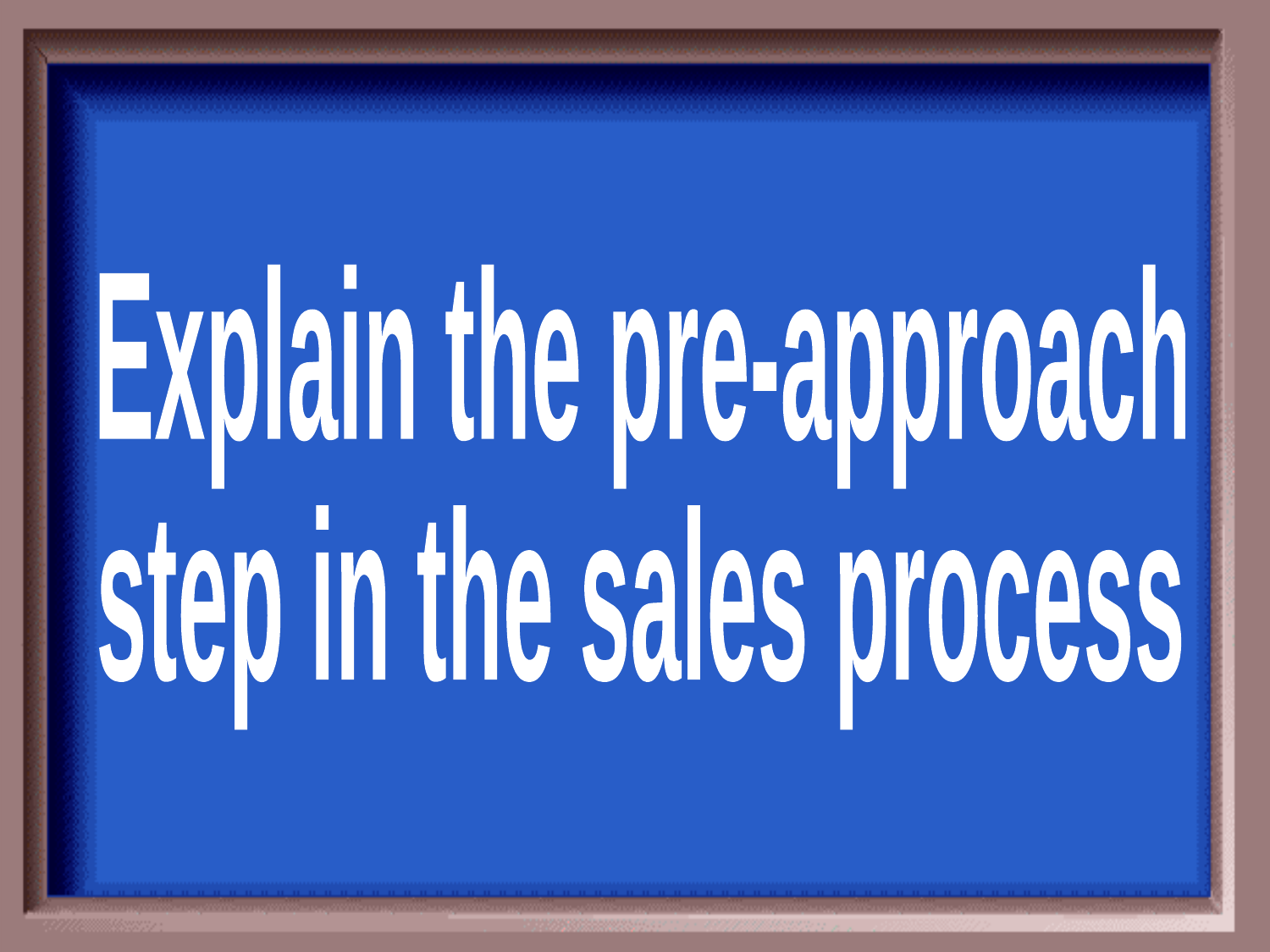

Explain the pre-approach
step in the sales process